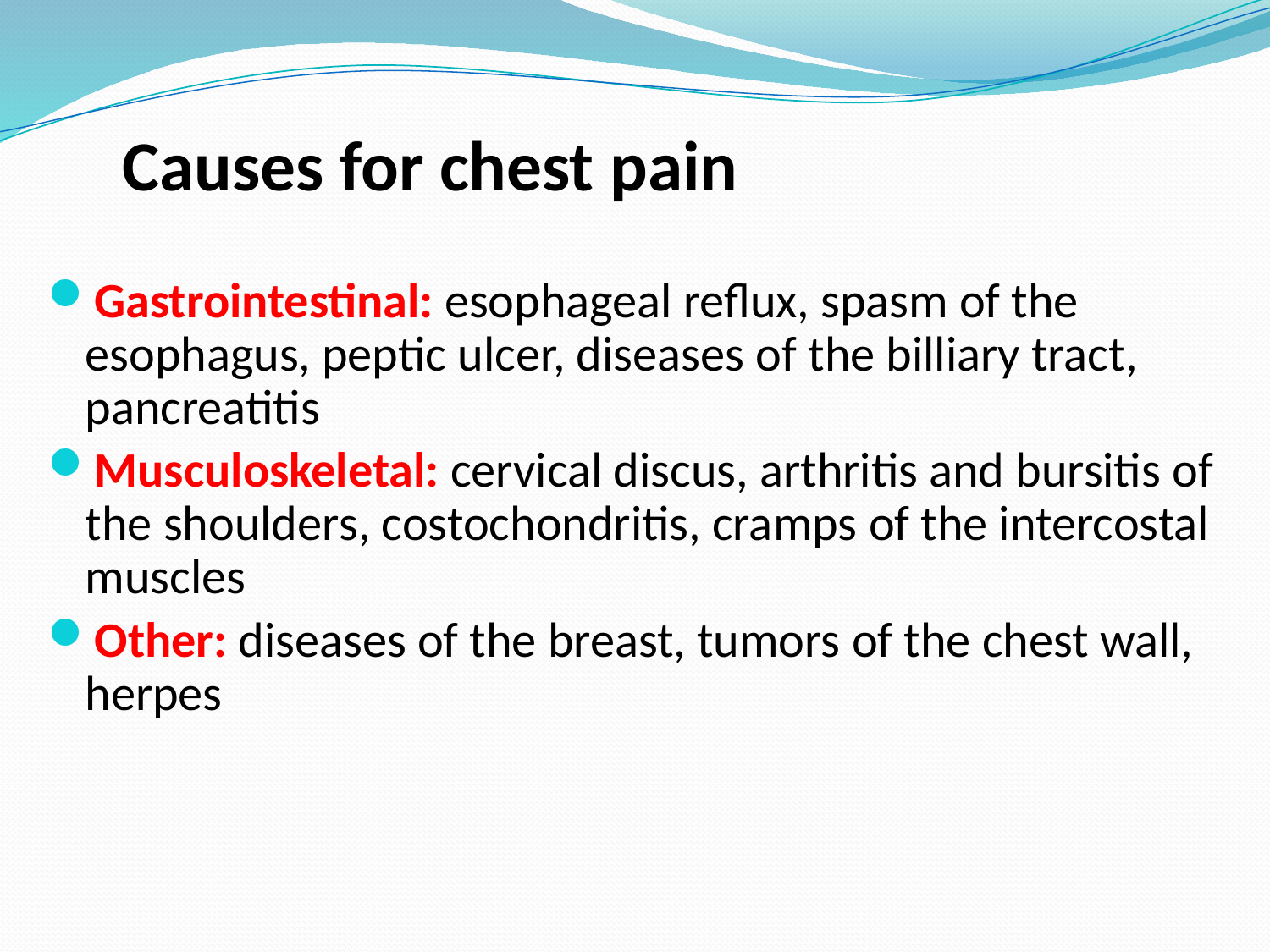

# Causes for chest pain
Gastrointestinal: esophageal reflux, spasm of the esophagus, peptic ulcer, diseases of the billiary tract, pancreatitis
Musculoskeletal: cervical discus, arthritis and bursitis of the shoulders, costochondritis, cramps of the intercostal muscles
Other: diseases of the breast, tumors of the chest wall, herpes